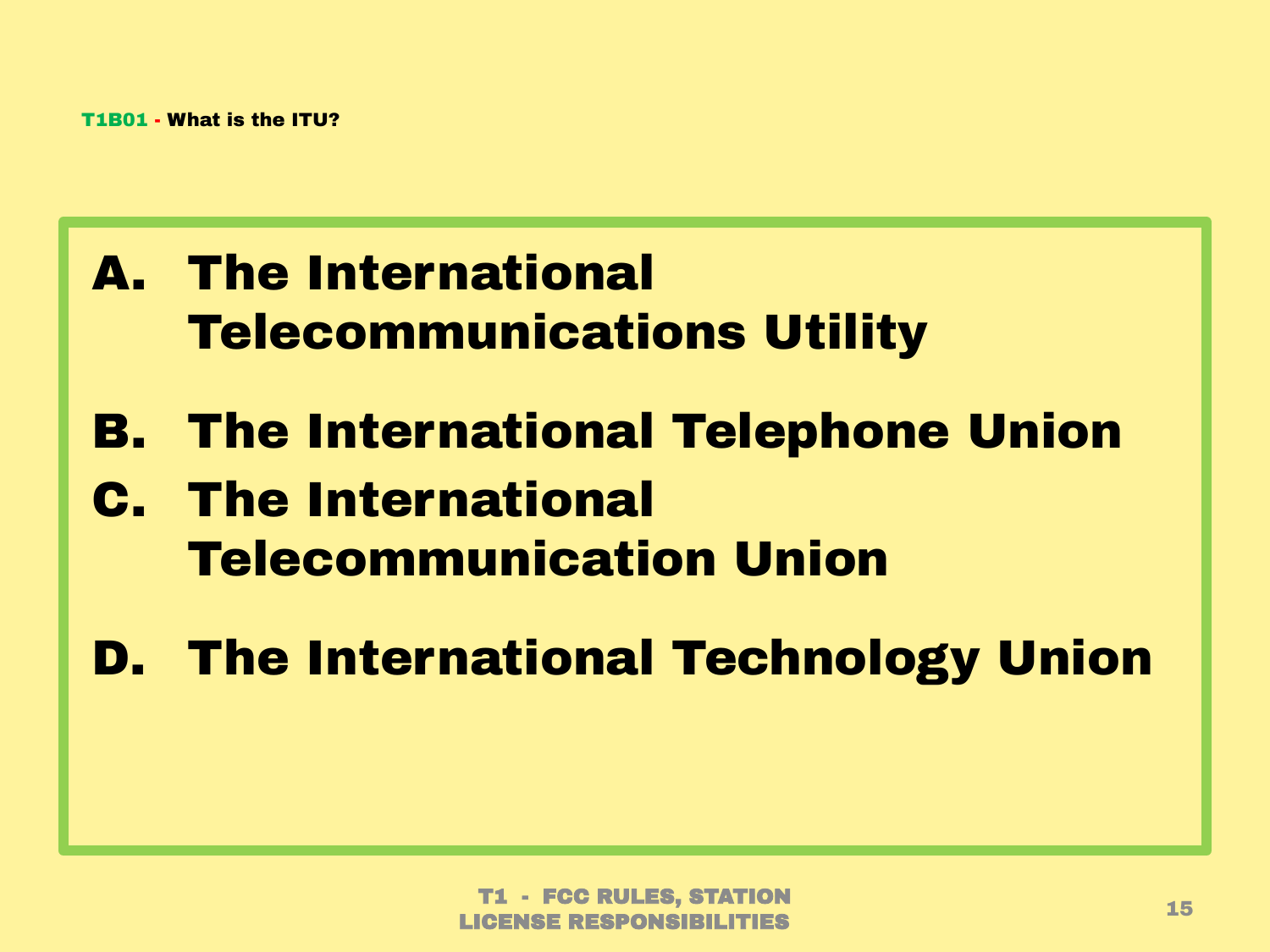

# T1B01 - What is the ITU?

The International Telecommunications Utility
The International Telephone Union
The International Telecommunication Union
The International Technology Union

T1  -  FCC RULES, STATION LICENSE RESPONSIBILITIES
15